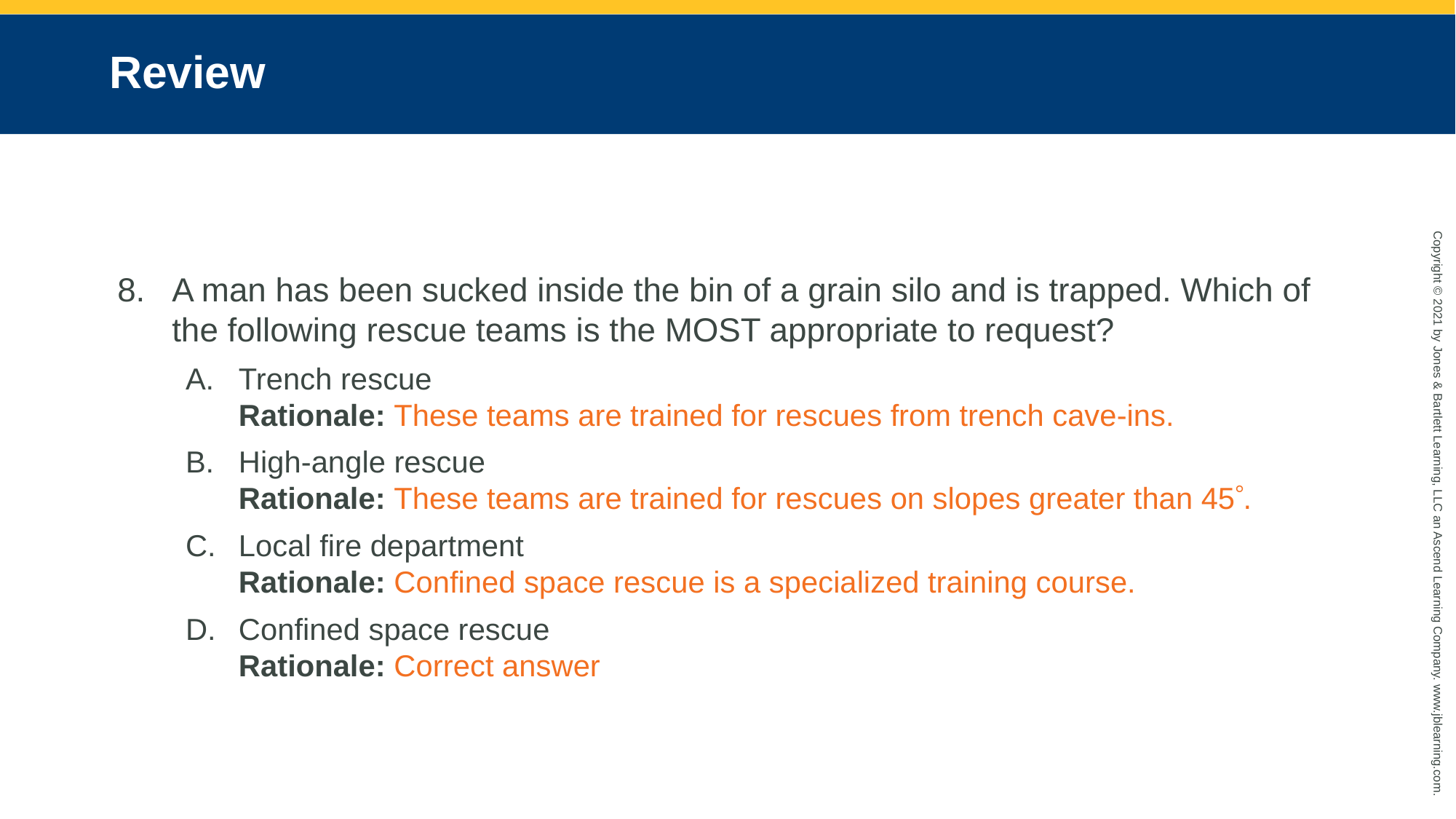

# Review
A man has been sucked inside the bin of a grain silo and is trapped. Which of the following rescue teams is the MOST appropriate to request?
Trench rescue
Rationale: These teams are trained for rescues from trench cave-ins.
High-angle rescue
Rationale: These teams are trained for rescues on slopes greater than 45°.
Local fire department
Rationale: Confined space rescue is a specialized training course.
Confined space rescue
Rationale: Correct answer